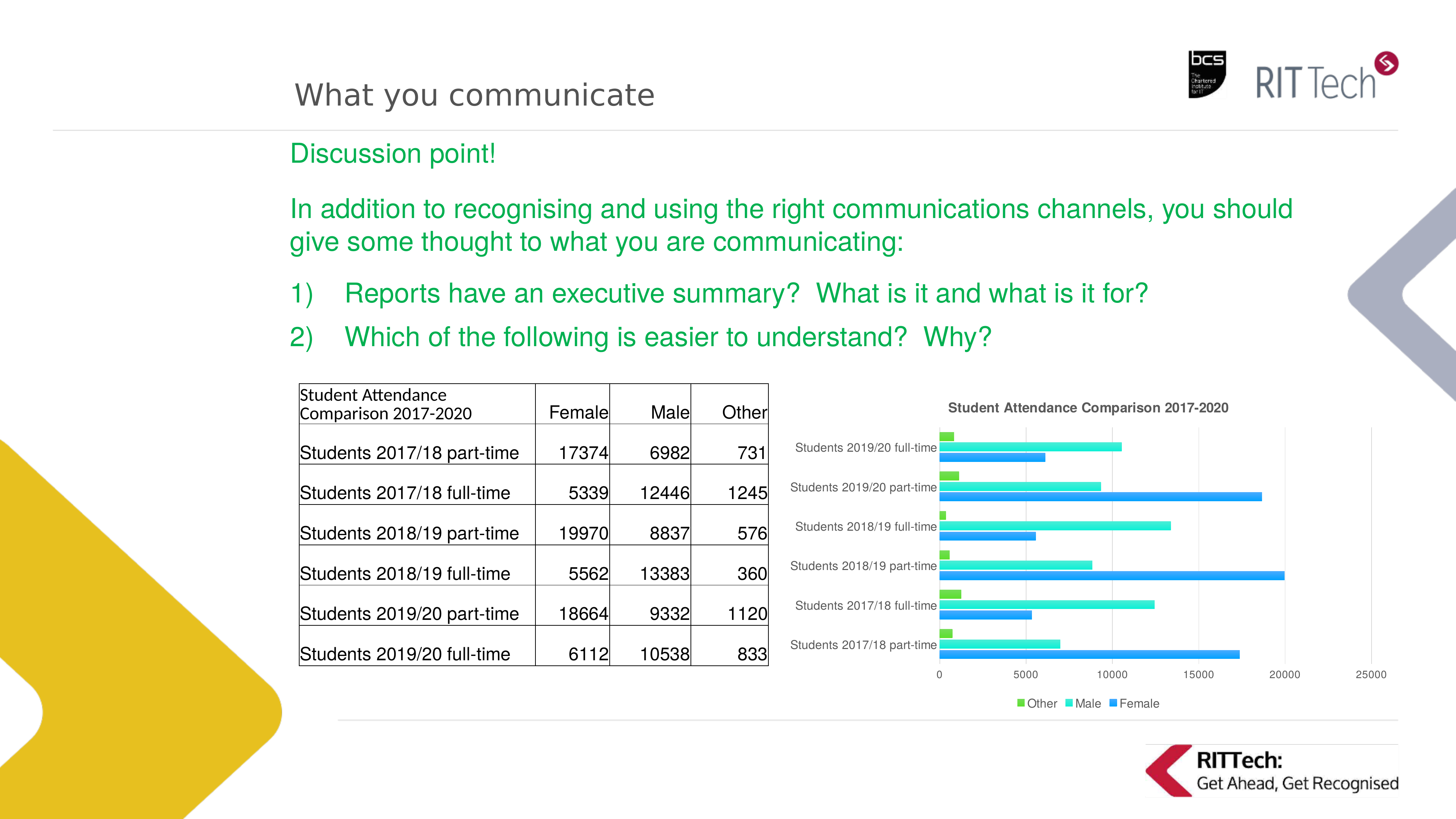

# What you communicate
Discussion point!
In addition to recognising and using the right communications channels, you should give some thought to what you are communicating:

1)	Reports have an executive summary?  What is it and what is it for?

2)	Which of the following is easier to understand?  Why?

| Student Attendance Comparison 2017-2020 | Female | Male | Other |
| --- | --- | --- | --- |
| Students 2017/18 part-time | 17374 | 6982 | 731 |
| Students 2017/18 full-time | 5339 | 12446 | 1245 |
| Students 2018/19 part-time | 19970 | 8837 | 576 |
| Students 2018/19 full-time | 5562 | 13383 | 360 |
| Students 2019/20 part-time | 18664 | 9332 | 1120 |
| Students 2019/20 full-time | 6112 | 10538 | 833 |

### Chart: Student Attendance Comparison 2017-2020

| Category | Female | Male | Other |
|---|---|---|---|
| Students 2017/18 part-time | 17374.3176 | 6981.5491600000005 | 730.6760027999999 |
| Students 2017/18 full-time | 5339.4432 | 12446.4318 | 1245.01125 |
| Students 2018/19 part-time | 19970.48 | 8837.404 | 576.15768 |
| Students 2018/19 full-time | 5561.92 | 13383.26 | 359.95842 |
| Students 2019/20 part-time | 18664.0 | 9332.0 | 1119.84 |
| Students 2019/20 full-time | 6112.0 | 10538.0 | 832.5 |